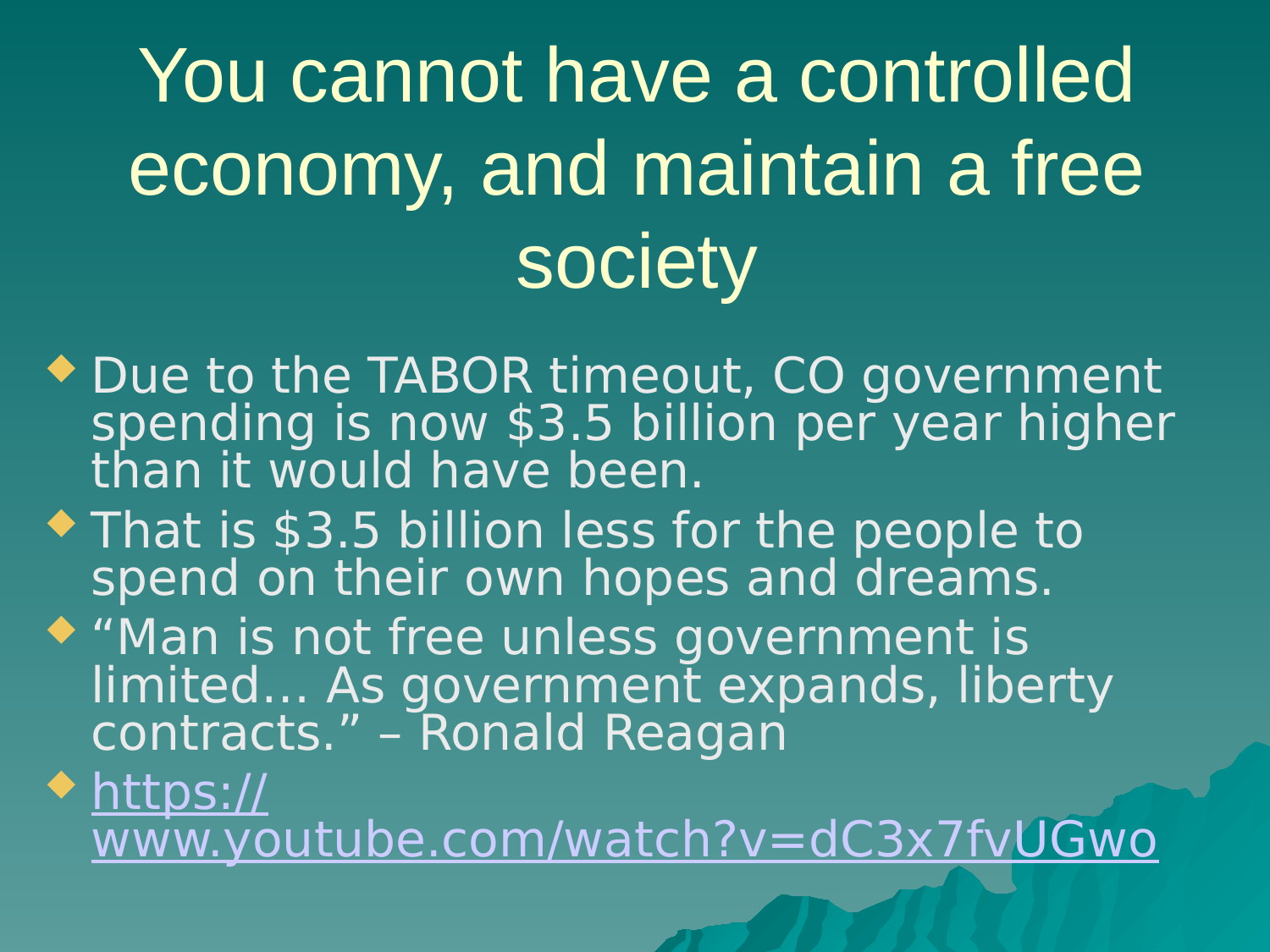

You cannot have a controlled economy, and maintain a free society
Due to the TABOR timeout, CO government spending is now $3.5 billion per year higher than it would have been.
That is $3.5 billion less for the people to spend on their own hopes and dreams.
“Man is not free unless government is limited… As government expands, liberty contracts.” – Ronald Reagan
https://www.youtube.com/watch?v=dC3x7fvUGwo